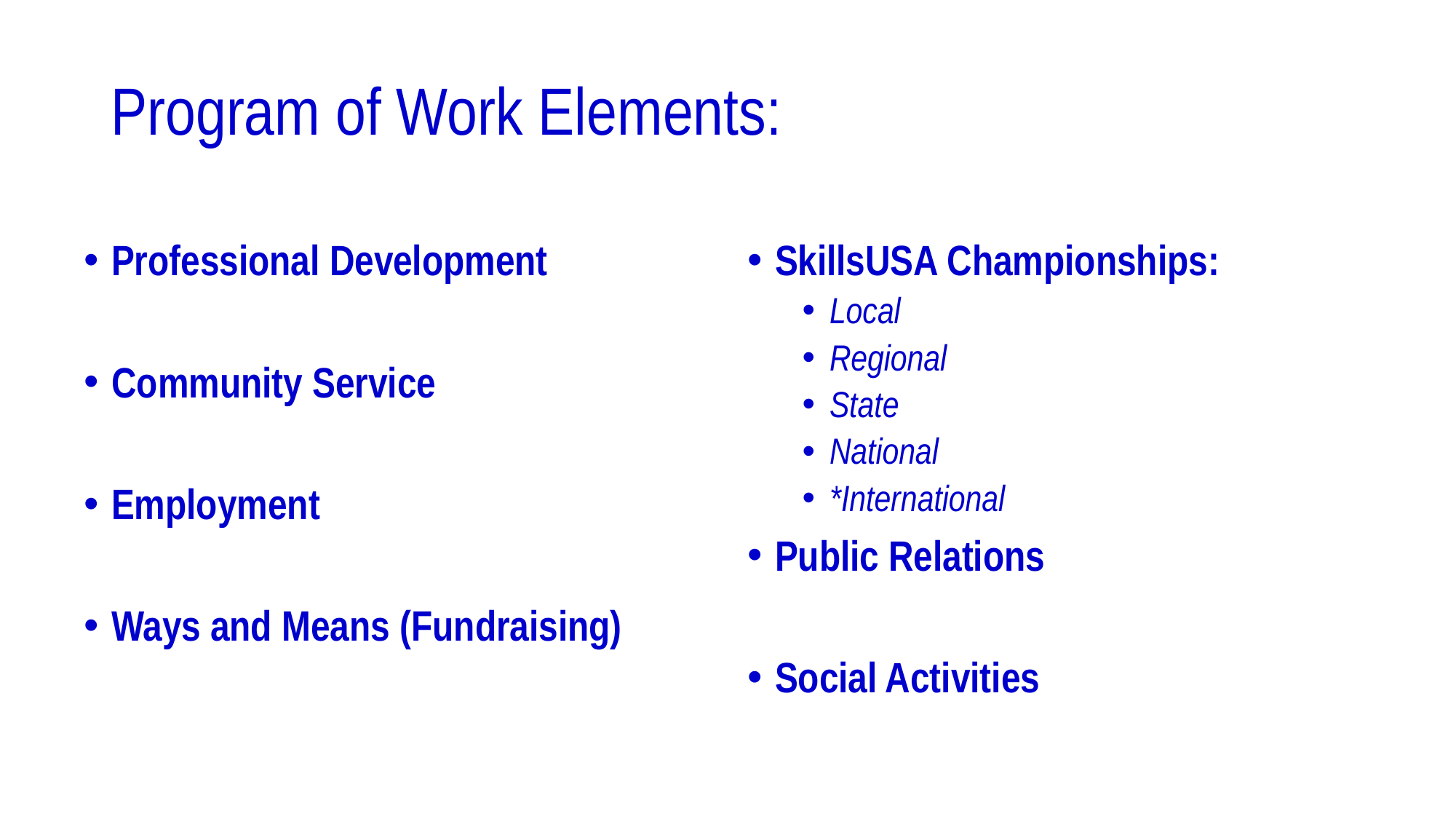

# Program of Work Elements:
SkillsUSA Championships:
Local
Regional
State
National
*International
Public Relations

Social Activities
Professional Development

Community Service

Employment

Ways and Means (Fundraising)